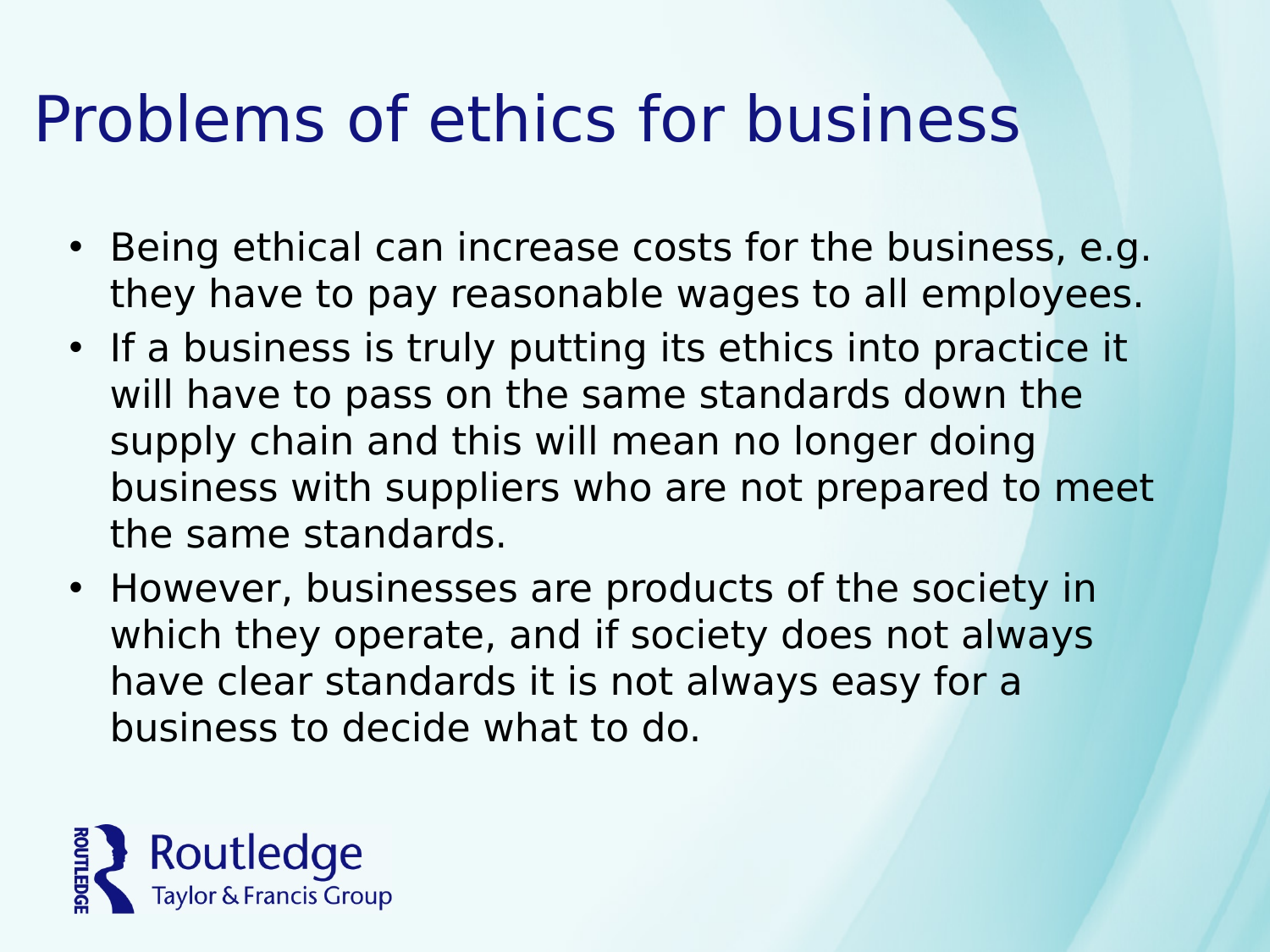

# Problems of ethics for business
Being ethical can increase costs for the business, e.g. they have to pay reasonable wages to all employees.
If a business is truly putting its ethics into practice it will have to pass on the same standards down the supply chain and this will mean no longer doing business with suppliers who are not prepared to meet the same standards.
However, businesses are products of the society in which they operate, and if society does not always have clear standards it is not always easy for a business to decide what to do.